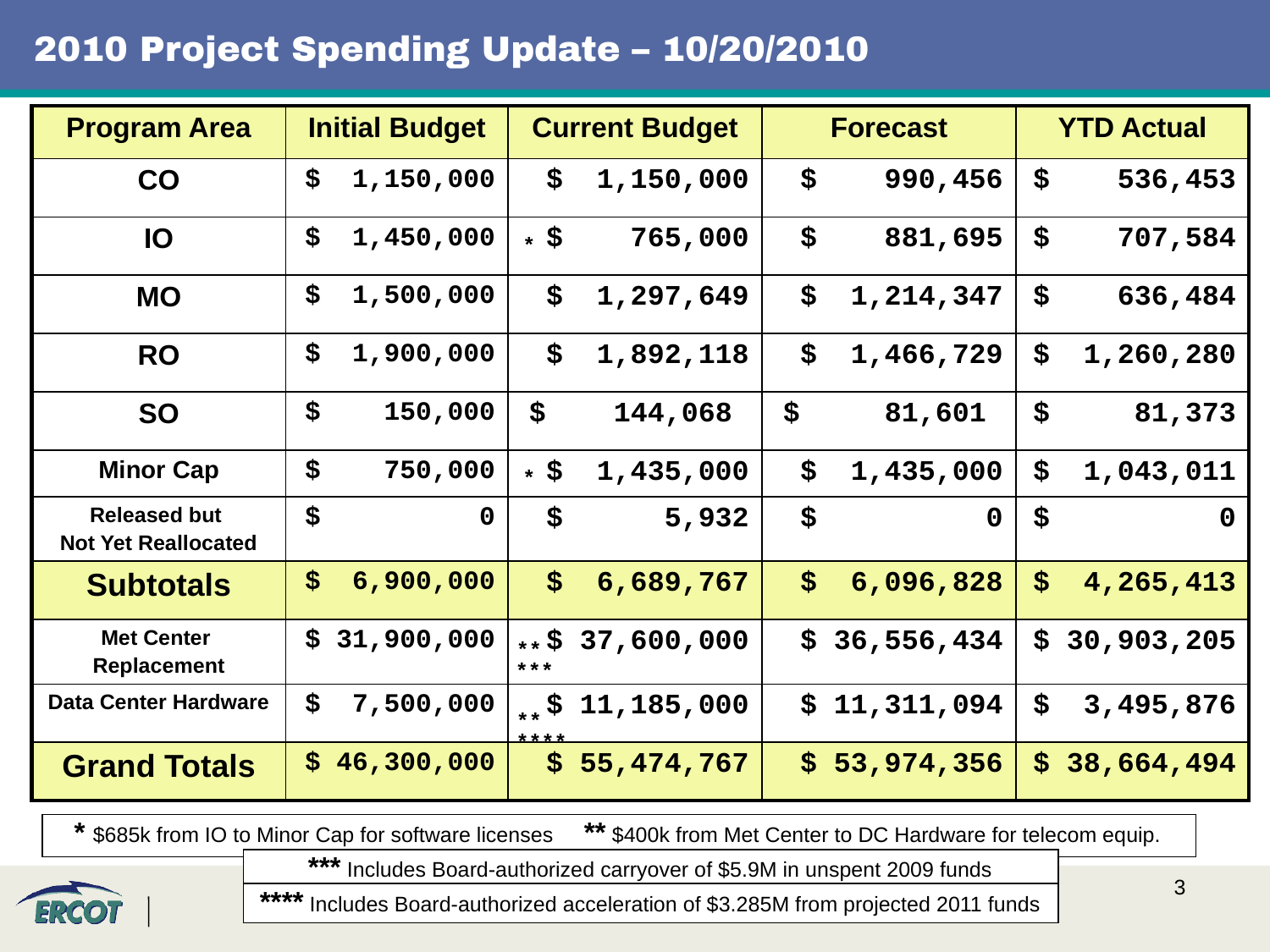

# 2010 Project Spending Update – 10/20/2010
| Program Area | Initial Budget | Current Budget | Forecast | YTD Actual |
| --- | --- | --- | --- | --- |
| CO | $ 1,150,000 | $ 1,150,000 | $ 990,456 | $ 536,453 |
| IO | $ 1,450,000 | $ 765,000 | $ 881,695 | $ 707,584 |
| MO | $ 1,500,000 | $ 1,297,649 | $ 1,214,347 | $ 636,484 |
| RO | $ 1,900,000 | $ 1,892,118 | $ 1,466,729 | $ 1,260,280 |
| SO | $ 150,000 | $ 144,068 | $ 81,601 | $ 81,373 |
| Minor Cap | $ 750,000 | $ 1,435,000 | $ 1,435,000 | $ 1,043,011 |
| Released but Not Yet Reallocated | $ 0 | $ 5,932 | $ 0 | $ 0 |
| Subtotals | $ 6,900,000 | $ 6,689,767 | $ 6,096,828 | $ 4,265,413 |
| Met Center Replacement | $ 31,900,000 | $ 37,600,000 | $ 36,556,434 | $ 30,903,205 |
| Data Center Hardware | $ 7,500,000 | $ 11,185,000 | $ 11,311,094 | $ 3,495,876 |
| Grand Totals | $ 46,300,000 | $ 55,474,767 | $ 53,974,356 | $ 38,664,494 |
*
*
**
***
**
****
* $685k from IO to Minor Cap for software licenses     ** $400k from Met Center to DC Hardware for telecom equip.

*** Includes Board-authorized carryover of $5.9M in unspent 2009 funds
**** Includes Board-authorized acceleration of $3.285M from projected 2011 funds